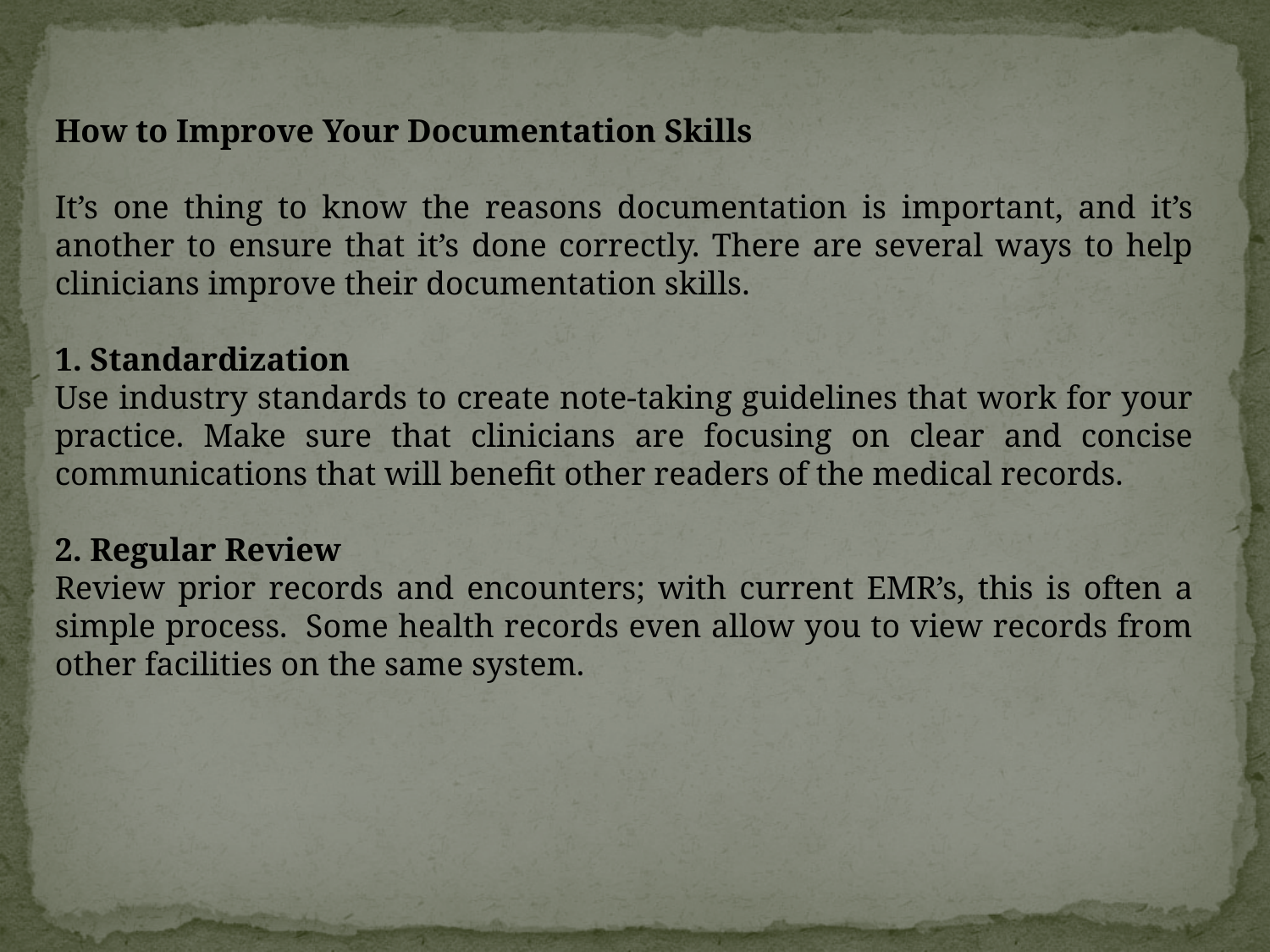

How to Improve Your Documentation Skills

It’s one thing to know the reasons documentation is important, and it’s another to ensure that it’s done correctly. There are several ways to help clinicians improve their documentation skills.

1. Standardization
Use industry standards to create note-taking guidelines that work for your practice. Make sure that clinicians are focusing on clear and concise communications that will benefit other readers of the medical records.

2. Regular Review
Review prior records and encounters; with current EMR’s, this is often a simple process.  Some health records even allow you to view records from other facilities on the same system.